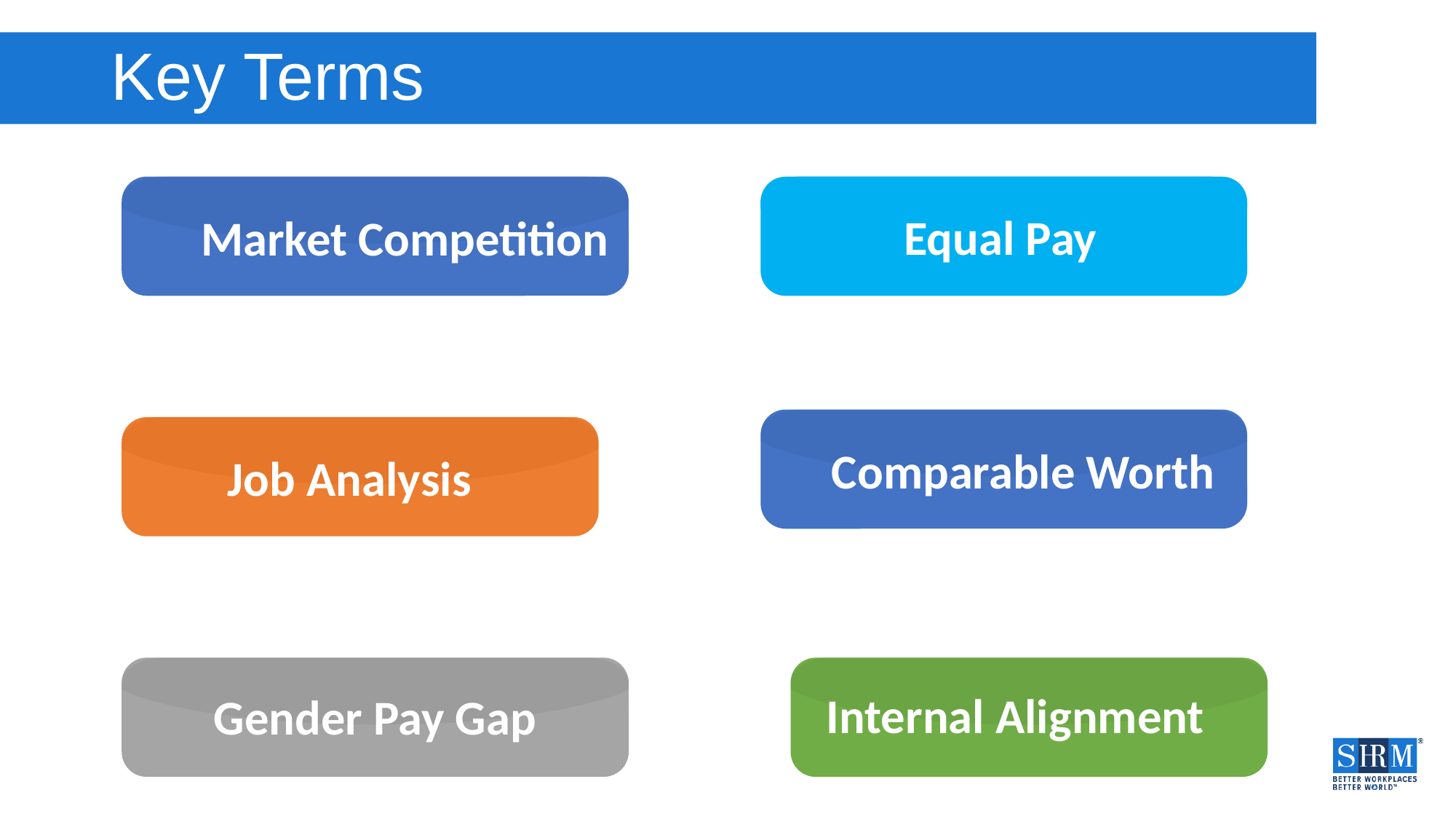

# Key Terms

Equal Pay
Market Competition

Comparable Worth
Job Analysis

Internal Alignment
Gender Pay Gap